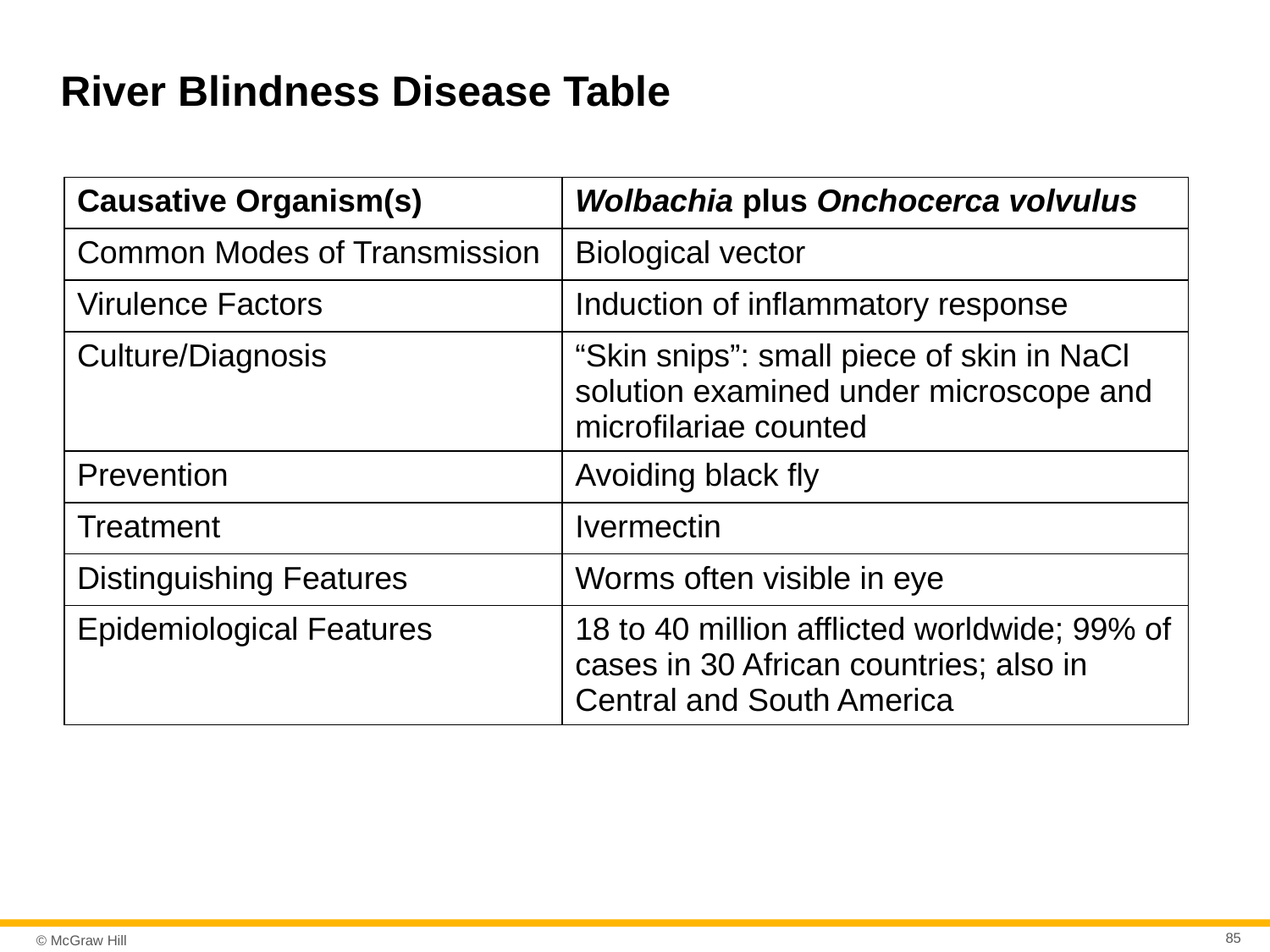

# River Blindness Disease Table
| Causative Organism(s) | Wolbachia plus Onchocerca volvulus |
| --- | --- |
| Common Modes of Transmission | Biological vector |
| Virulence Factors | Induction of inflammatory response |
| Culture/Diagnosis | “Skin snips”: small piece of skin in NaCl solution examined under microscope and microfilariae counted |
| Prevention | Avoiding black fly |
| Treatment | Ivermectin |
| Distinguishing Features | Worms often visible in eye |
| Epidemiological Features | 18 to 40 million afflicted worldwide; 99% of cases in 30 African countries; also in Central and South America |